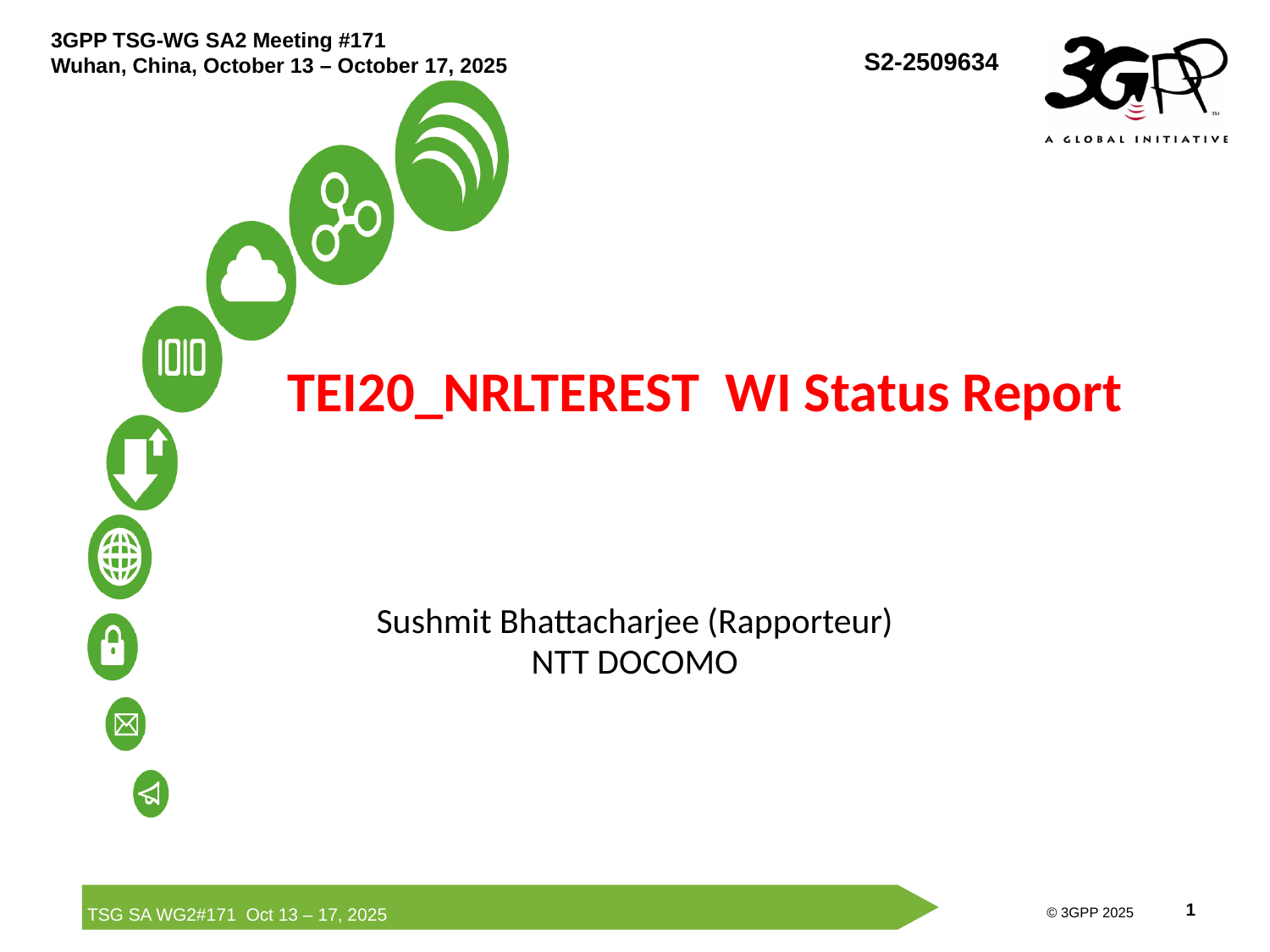

3GPP TSG-WG SA2 Meeting #171
Wuhan, China, October 13 – October 17, 2025
S2-2509634
# TEI20_NRLTEREST  WI Status Report
Sushmit Bhattacharjee (Rapporteur)
NTT DOCOMO